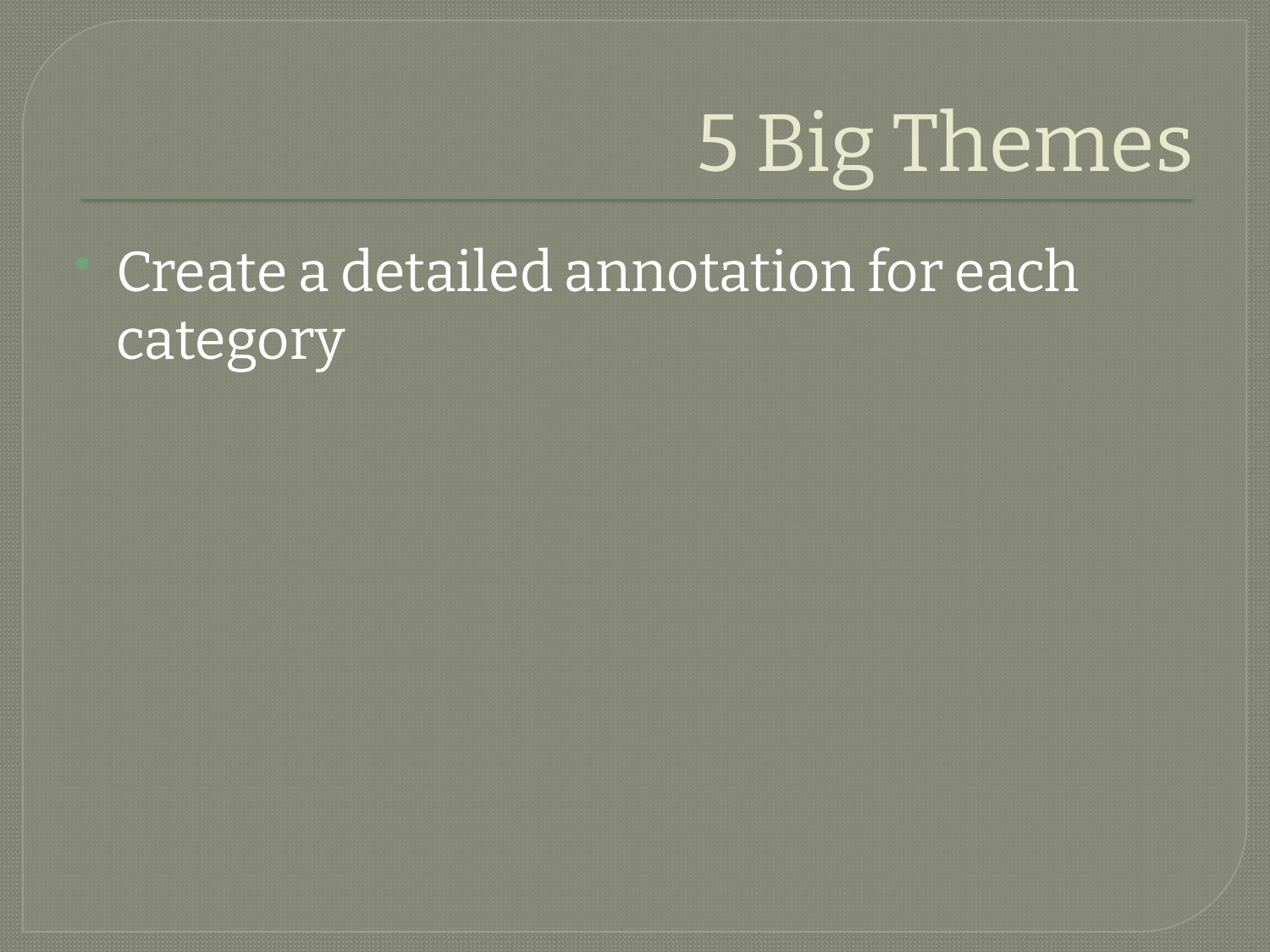

# 5 Big Themes
Create a detailed annotation for each category